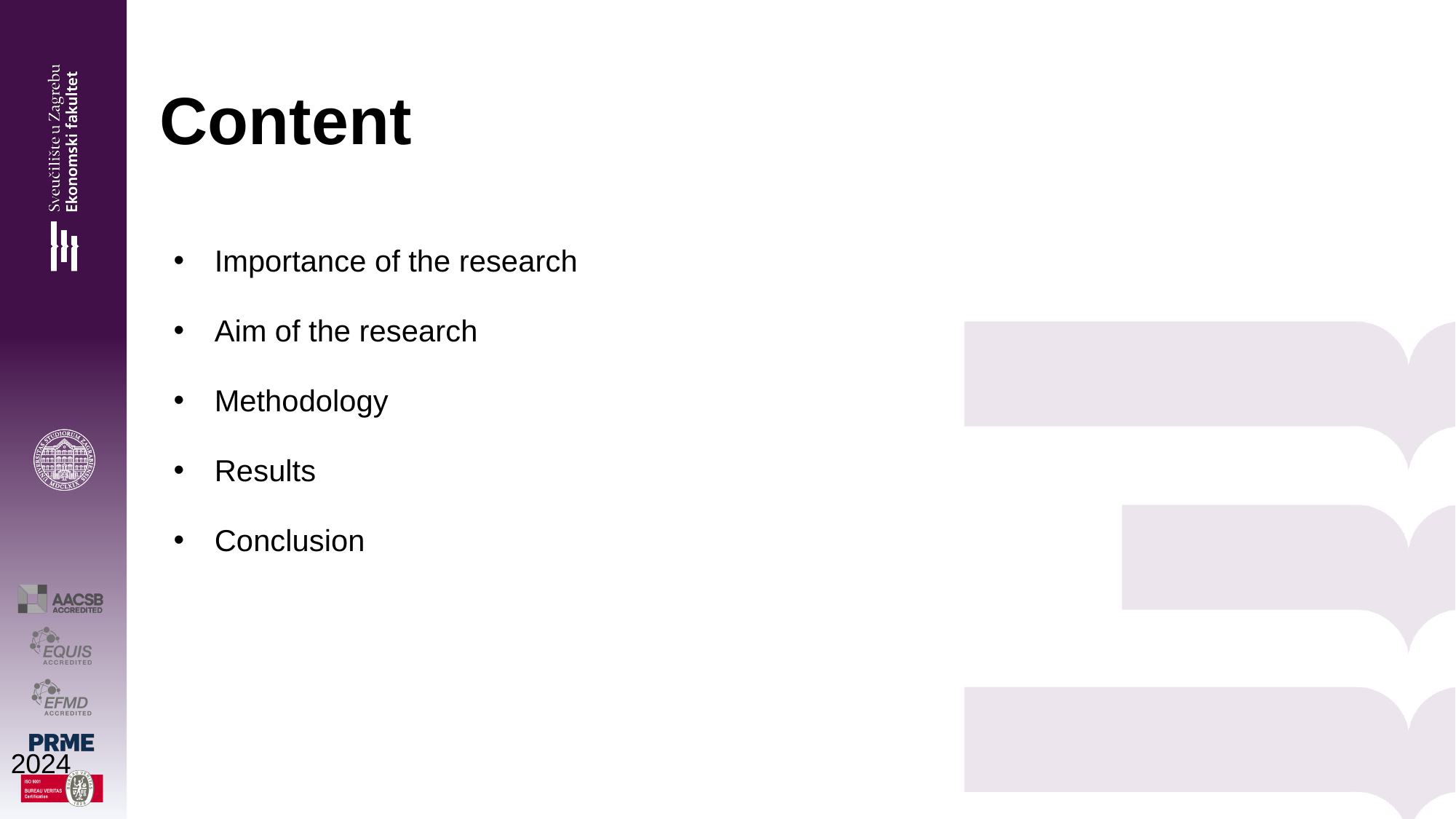

# Content
Importance of the research
Aim of the research
Methodology
Results
Conclusion
2024